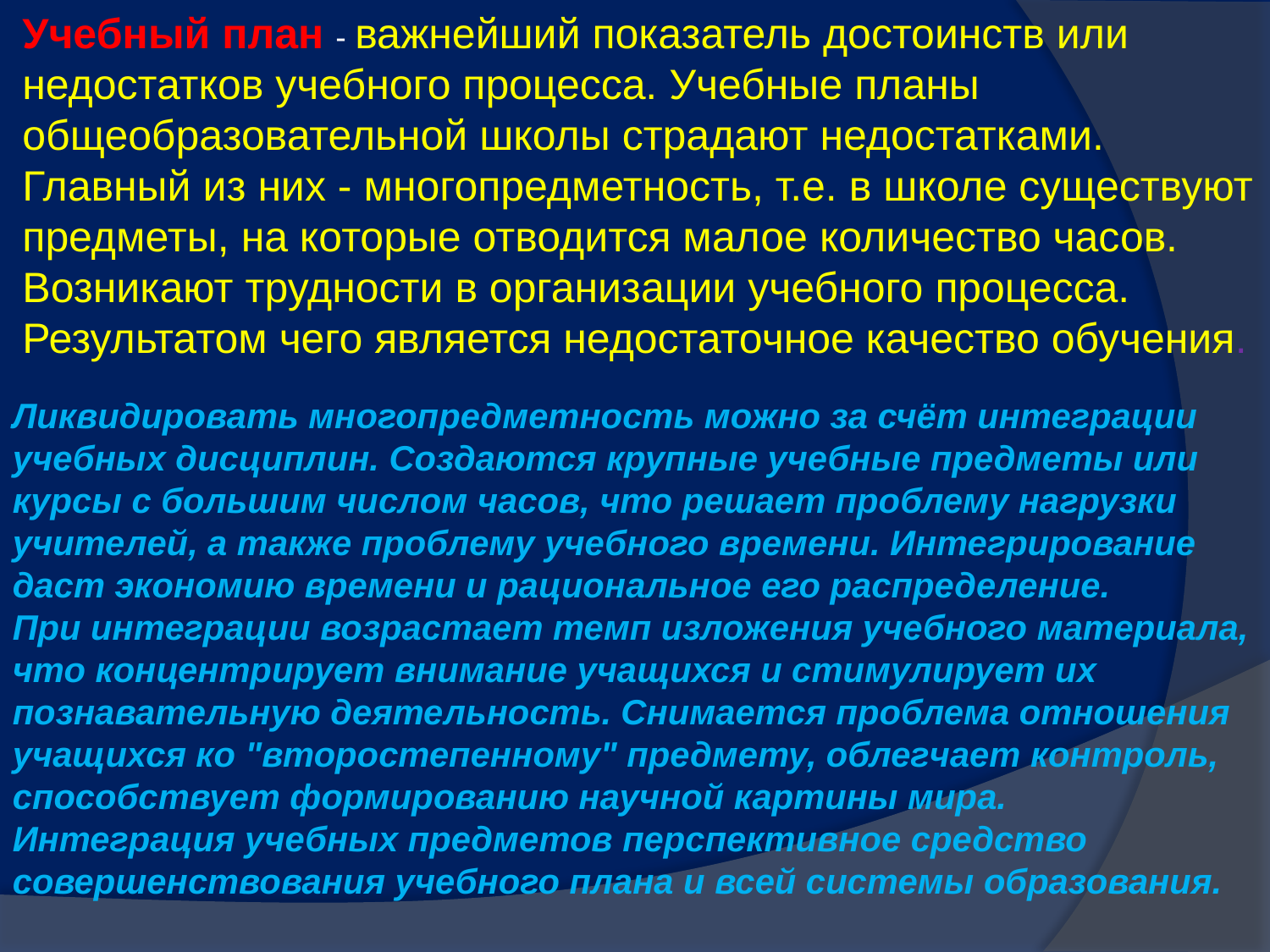

Учебный план - важнейший показатель достоинств или недостатков учебного процесса. Учебные планы общеобразовательной школы страдают недостатками. Главный из них - многопредметность, т.е. в школе существуют предметы, на которые отводится малое количество часов. Возникают трудности в организации учебного процесса. Результатом чего является недостаточное качество обучения.
Ликвидировать многопредметность можно за счёт интеграции учебных дисциплин. Создаются крупные учебные предметы или курсы с большим числом часов, что решает проблему нагрузки учителей, а также проблему учебного времени. Интегрирование даст экономию времени и рациональное его распределение.
При интеграции возрастает темп изложения учебного материала, что концентрирует внимание учащихся и стимулирует их познавательную деятельность. Снимается проблема отношения учащихся ко "второстепенному" предмету, облегчает контроль, способствует формированию научной картины мира.
Интеграция учебных предметов перспективное средство совершенствования учебного плана и всей системы образования.